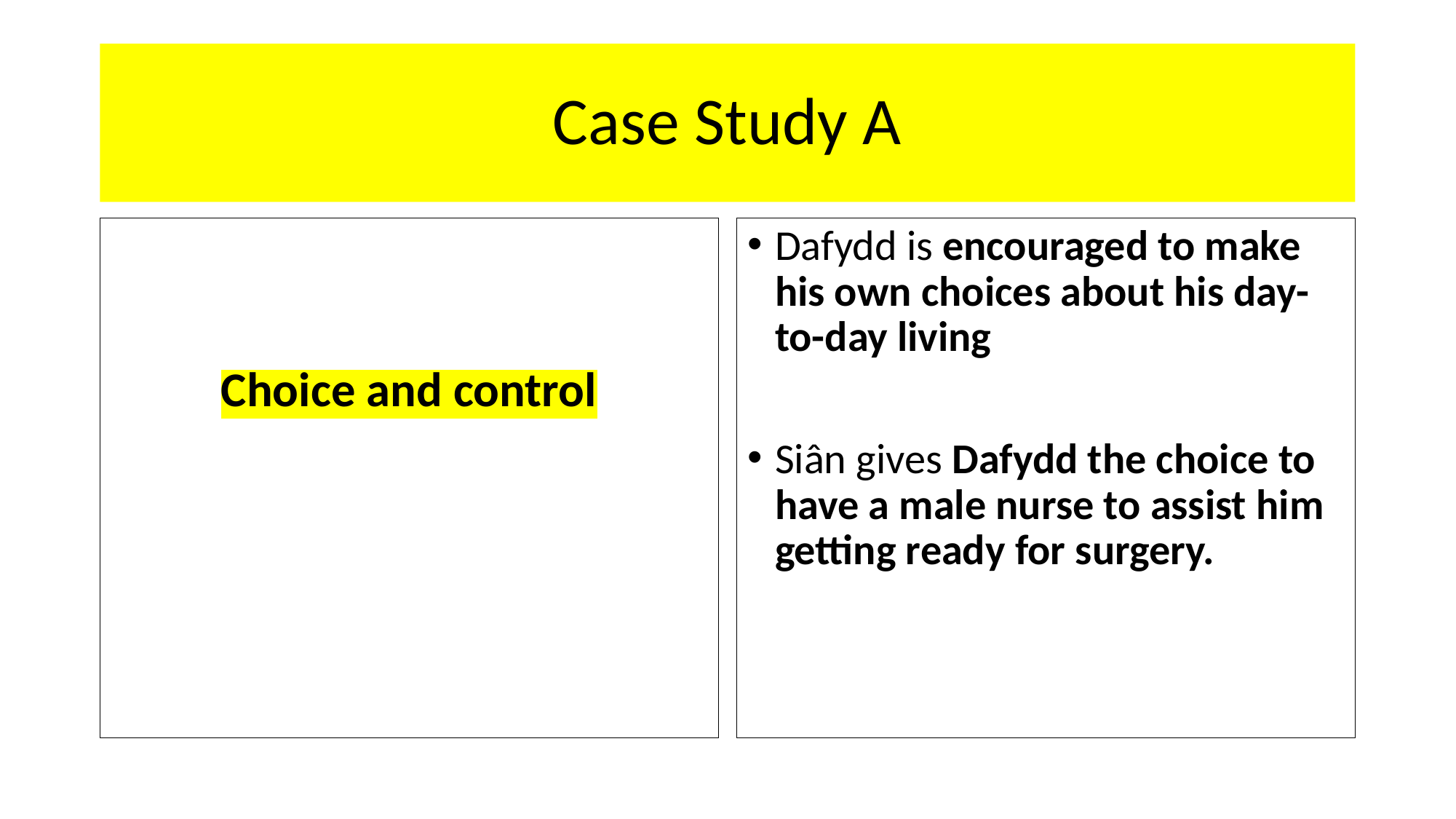

# Case Study A

Choice and control
Dafydd is encouraged to make his own choices about his day-to-day living

Siân gives Dafydd the choice to have a male nurse to assist him getting ready for surgery.